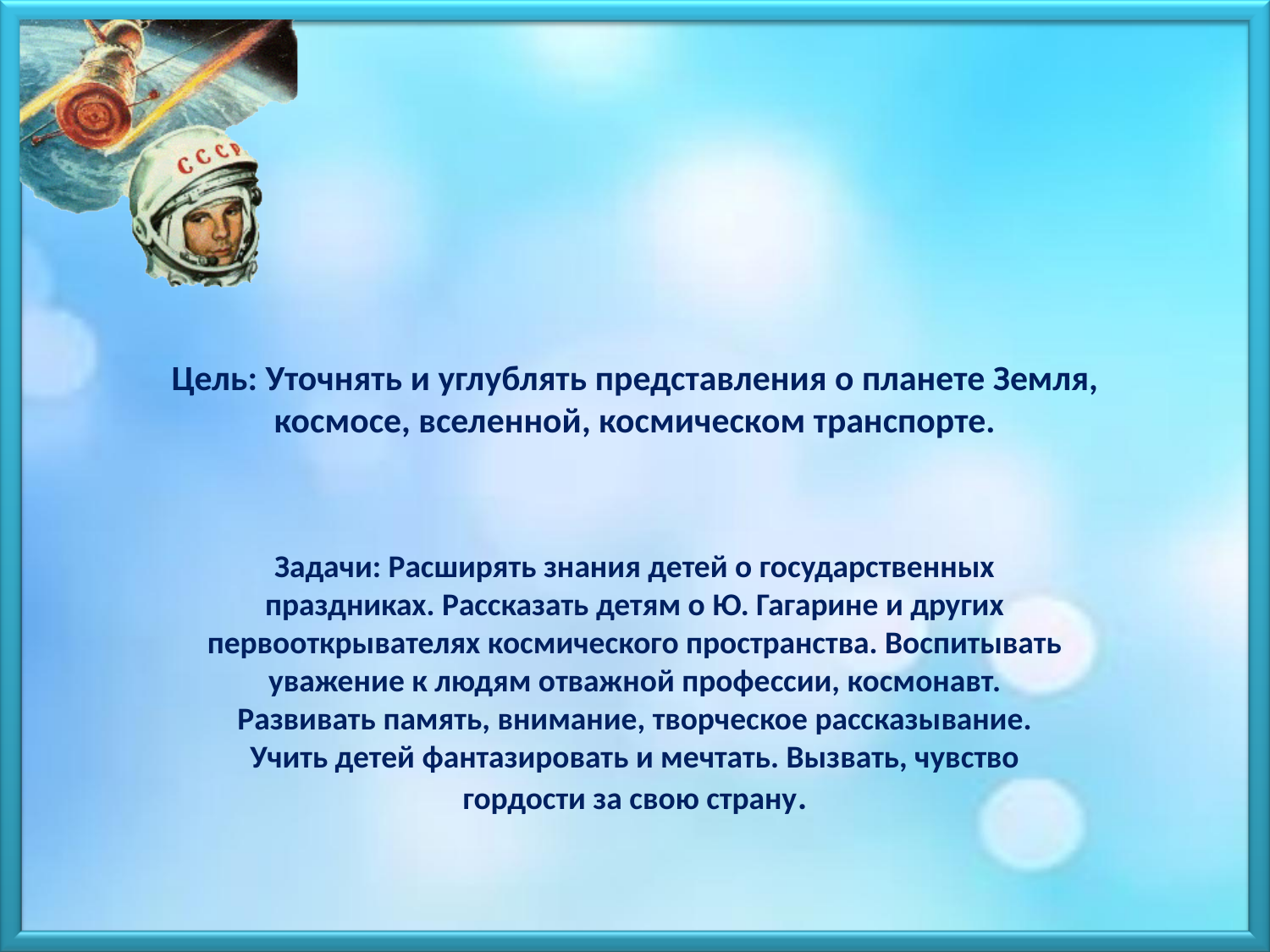

# Цель: Уточнять и углублять представления о планете Земля, космосе, вселенной, космическом транспорте.
Задачи: Расширять знания детей о государственных праздниках. Рассказать детям о Ю. Гагарине и других первооткрывателях космического пространства. Воспитывать уважение к людям отважной профессии, космонавт. Развивать память, внимание, творческое рассказывание. Учить детей фантазировать и мечтать. Вызвать, чувство гордости за свою страну.